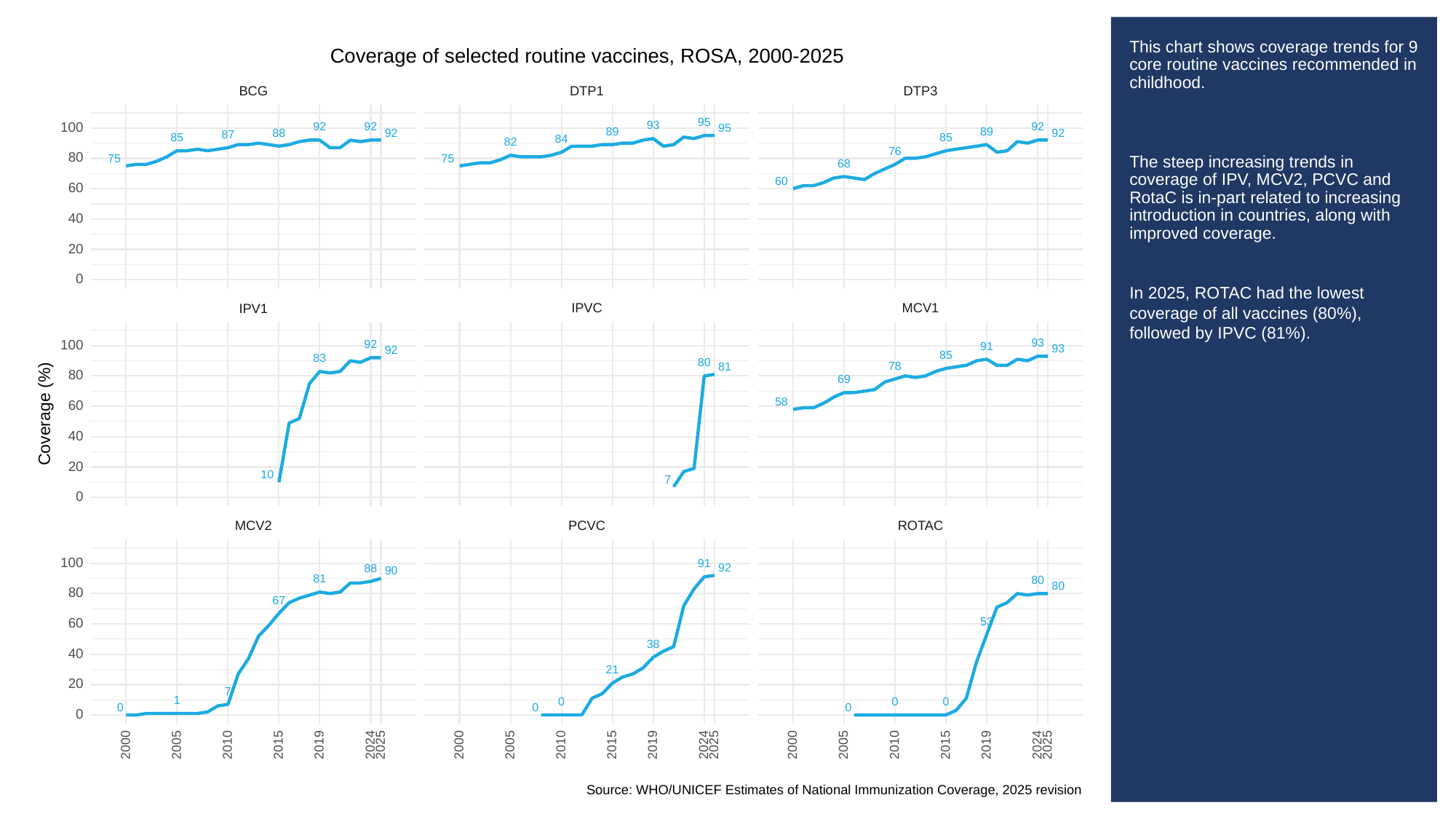

# This chart shows coverage trends for 9 core routine vaccines recommended in childhood.

The steep increasing trends in coverage of IPV, MCV2, PCVC and RotaC is in-part related to increasing introduction in countries, along with improved coverage.

In 2025, ROTAC had the lowest coverage of all vaccines (80%), followed by IPVC (81%).

Coverage of selected routine vaccines, ROSA, 2000-2025
BCG
DTP3
DTP1

95
93
100
92
92
92
95
89
89

92
92
88
87
85
85
84

82

76
80
75
75

68

60
60

40

20

0

IPVC
MCV1
IPV1

93
100
92
91
93

92
85
83

80

78
81
80

69

58
60
Coverage (%)

40

20

10
7

0

ROTAC
MCV2
PCVC

100
91

92
88
90
81

80

80
80

67

53
60

38
40

21

20

7
1
0
0
0

0
0
0
0

2000
2005
2010
2015
2019
2024
2025
2000
2005
2010
2015
2019
2024
2025
2000
2005
2010
2015
2019
2024
2025
Source: WHO/UNICEF Estimates of National Immunization Coverage, 2025 revision